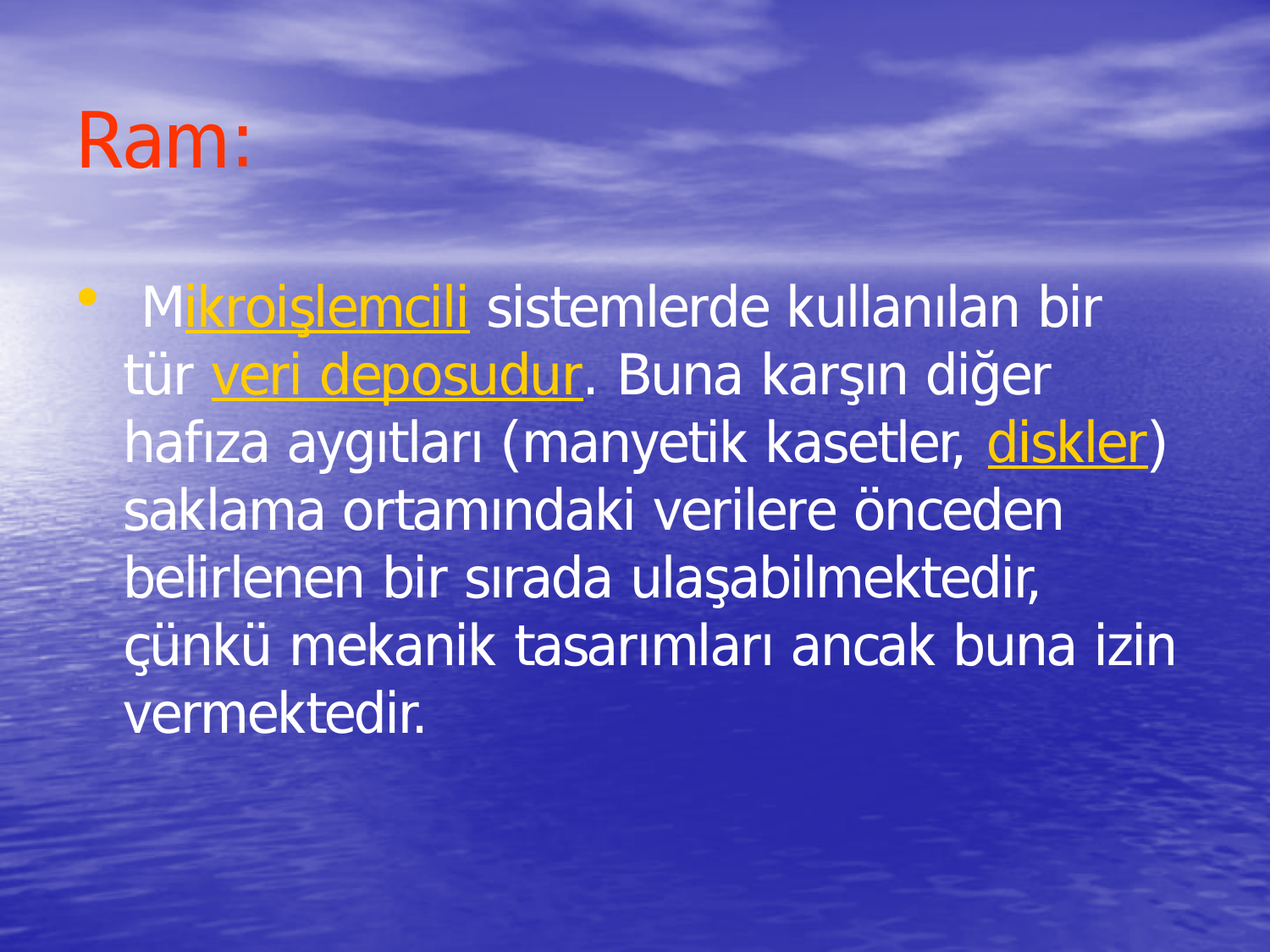

# Ram:
 Mikroişlemcili sistemlerde kullanılan bir tür veri deposudur. Buna karşın diğer hafıza aygıtları (manyetik kasetler, diskler) saklama ortamındaki verilere önceden belirlenen bir sırada ulaşabilmektedir, çünkü mekanik tasarımları ancak buna izin vermektedir.